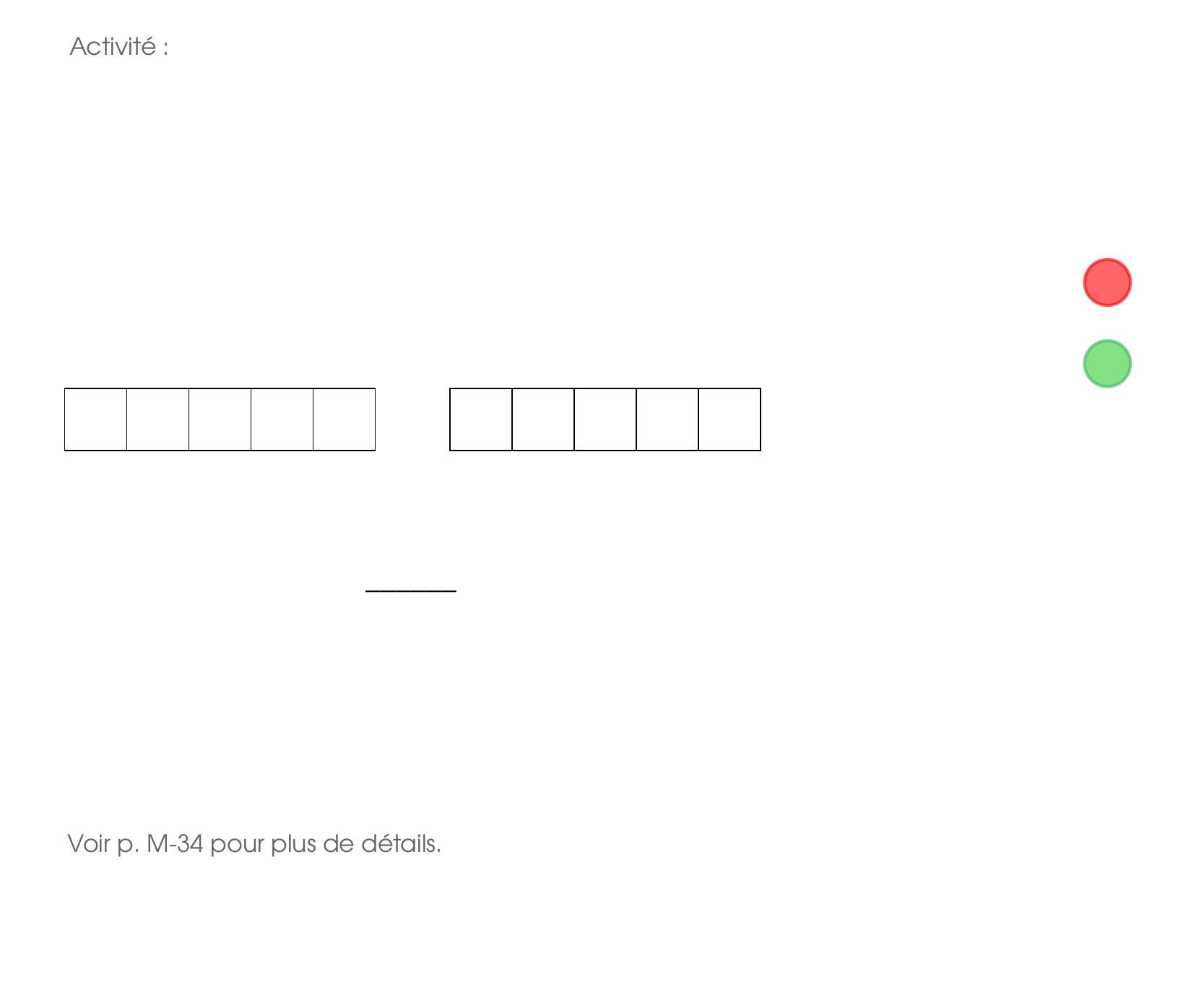

Activité :

|  |  |  |  |  |
| --- | --- | --- | --- | --- |
|  |  |  |  |  |
| --- | --- | --- | --- | --- |
______
Voir p. M-34 pour plus de détails.